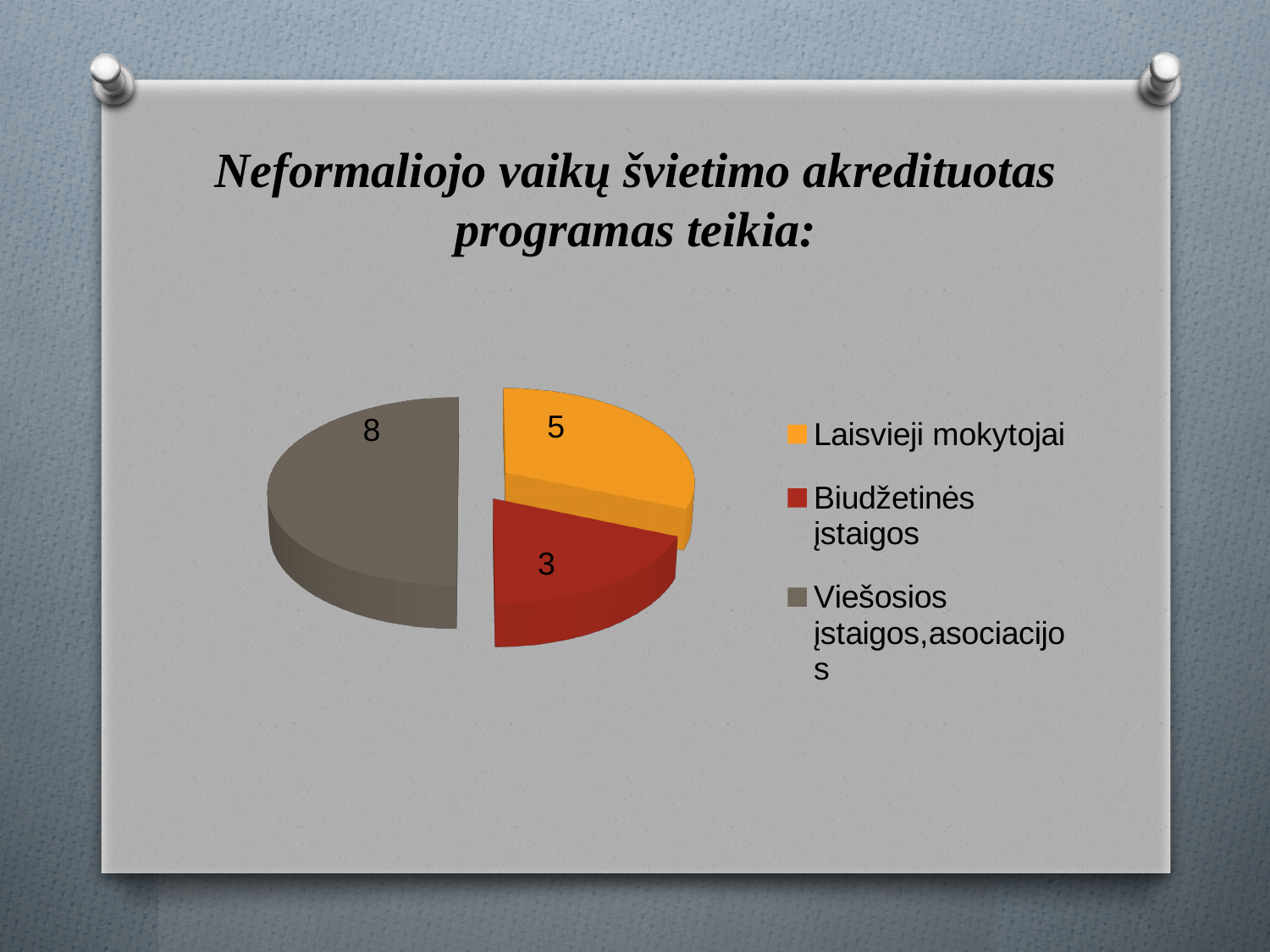

# Neformaliojo vaikų švietimo akredituotas programas teikia:

[unsupported chart]